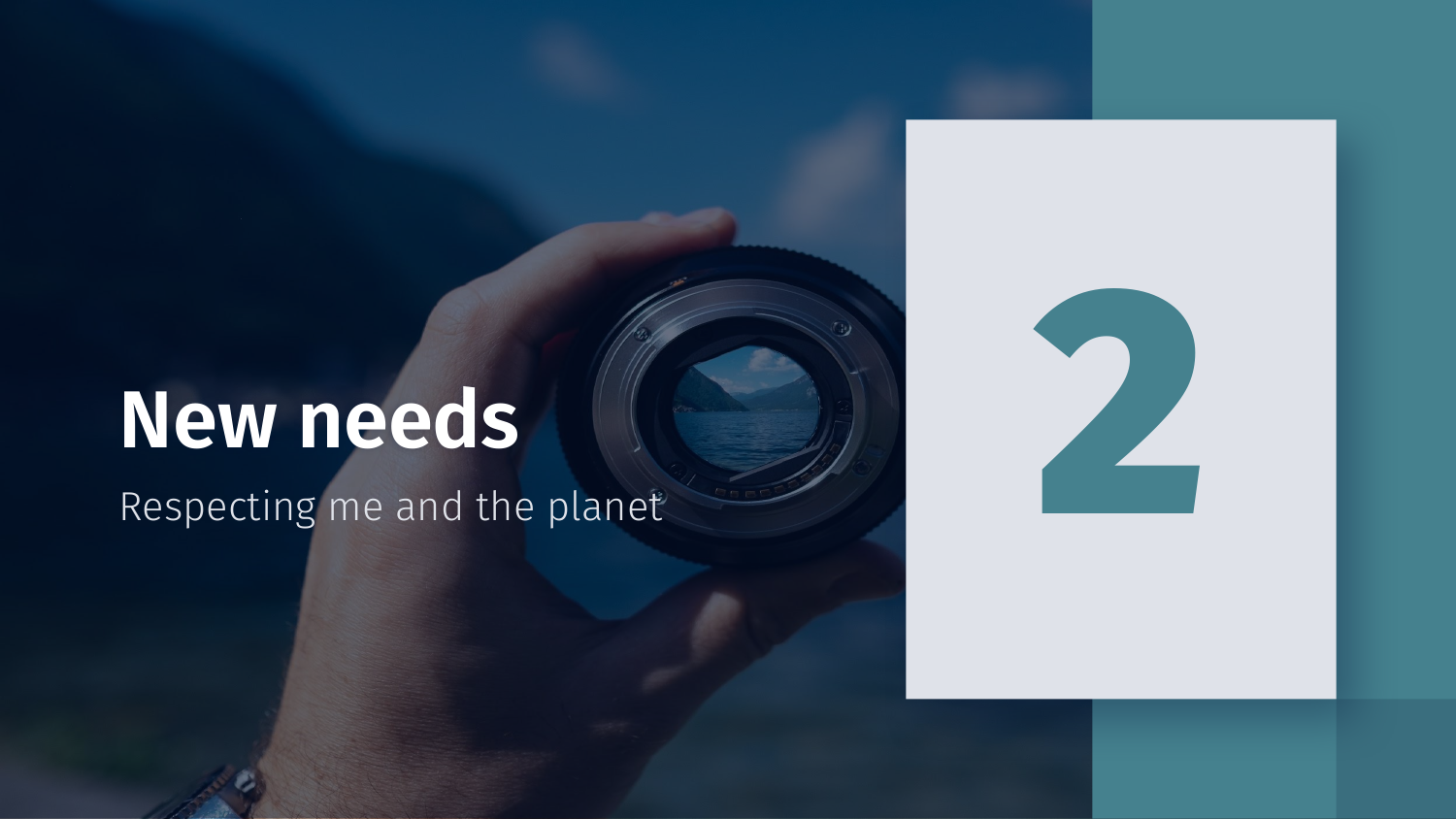

2
# New needs
Respecting me and the planet